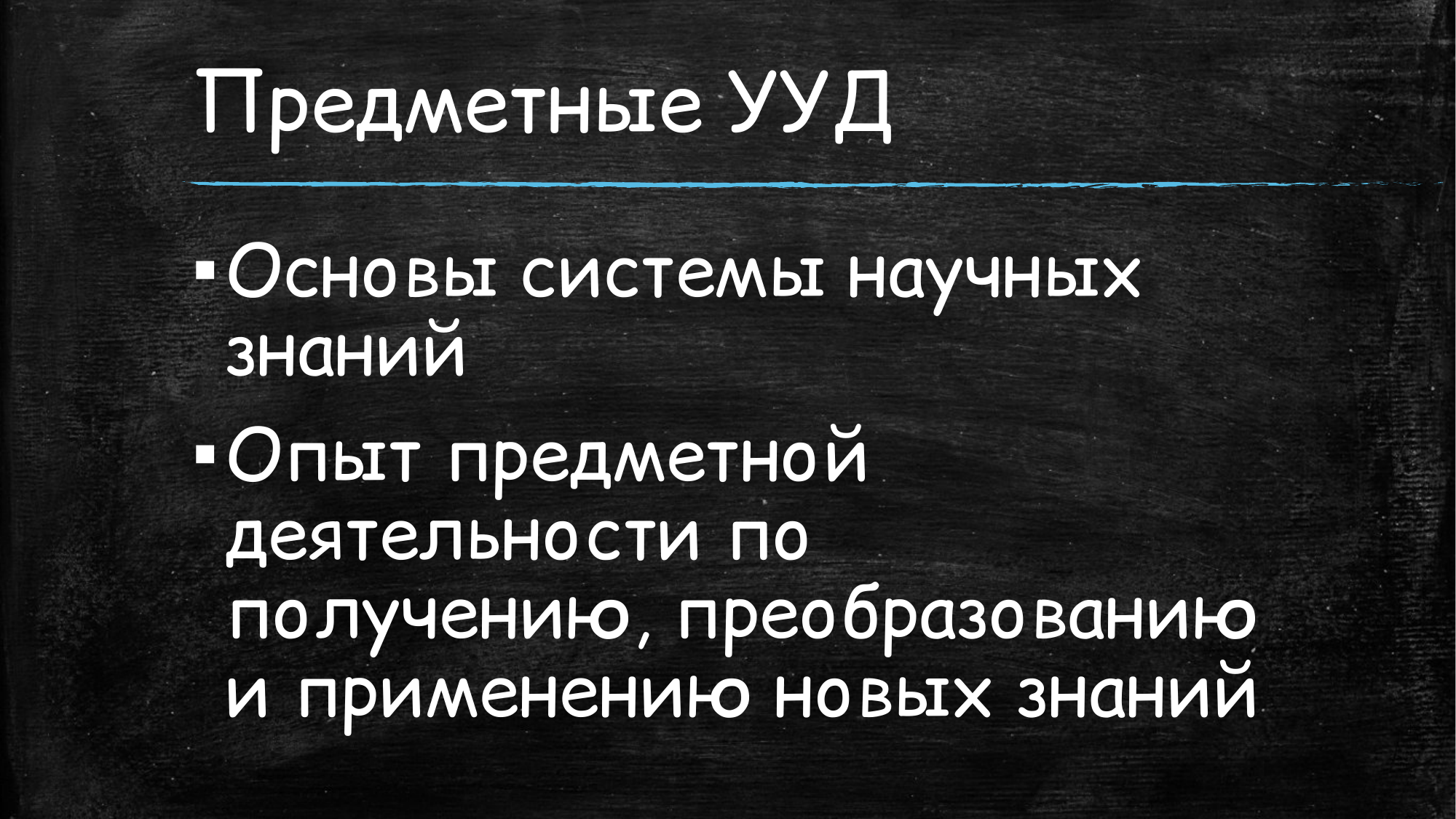

# Предметные УУД
Основы системы научных знаний
Опыт предметной деятельности по получению, преобразованию и применению новых знаний